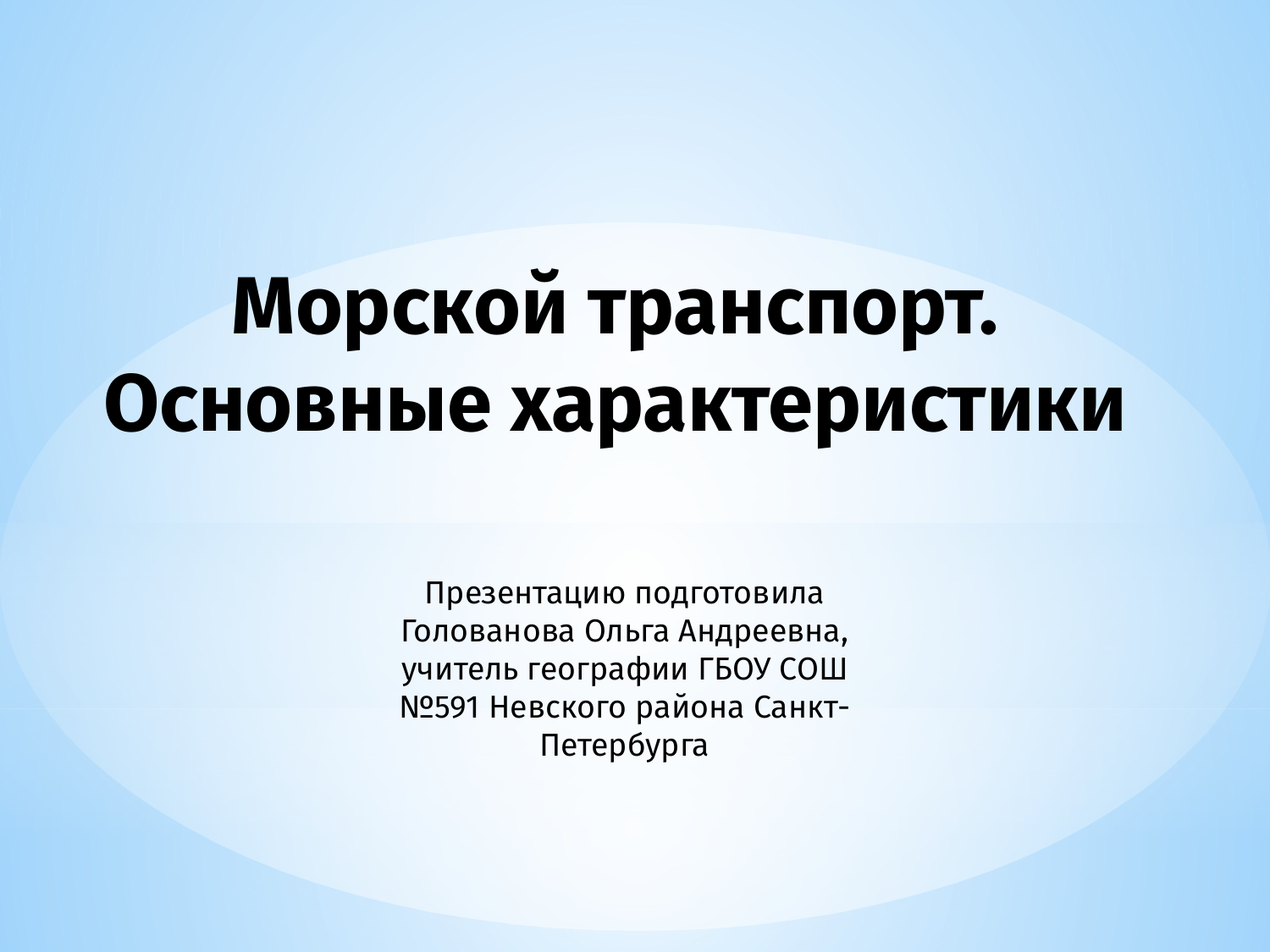

# Морской транспорт. Основные характеристики
Презентацию подготовила Голованова Ольга Андреевна, учитель географии ГБОУ СОШ №591 Невского района Санкт-Петербурга